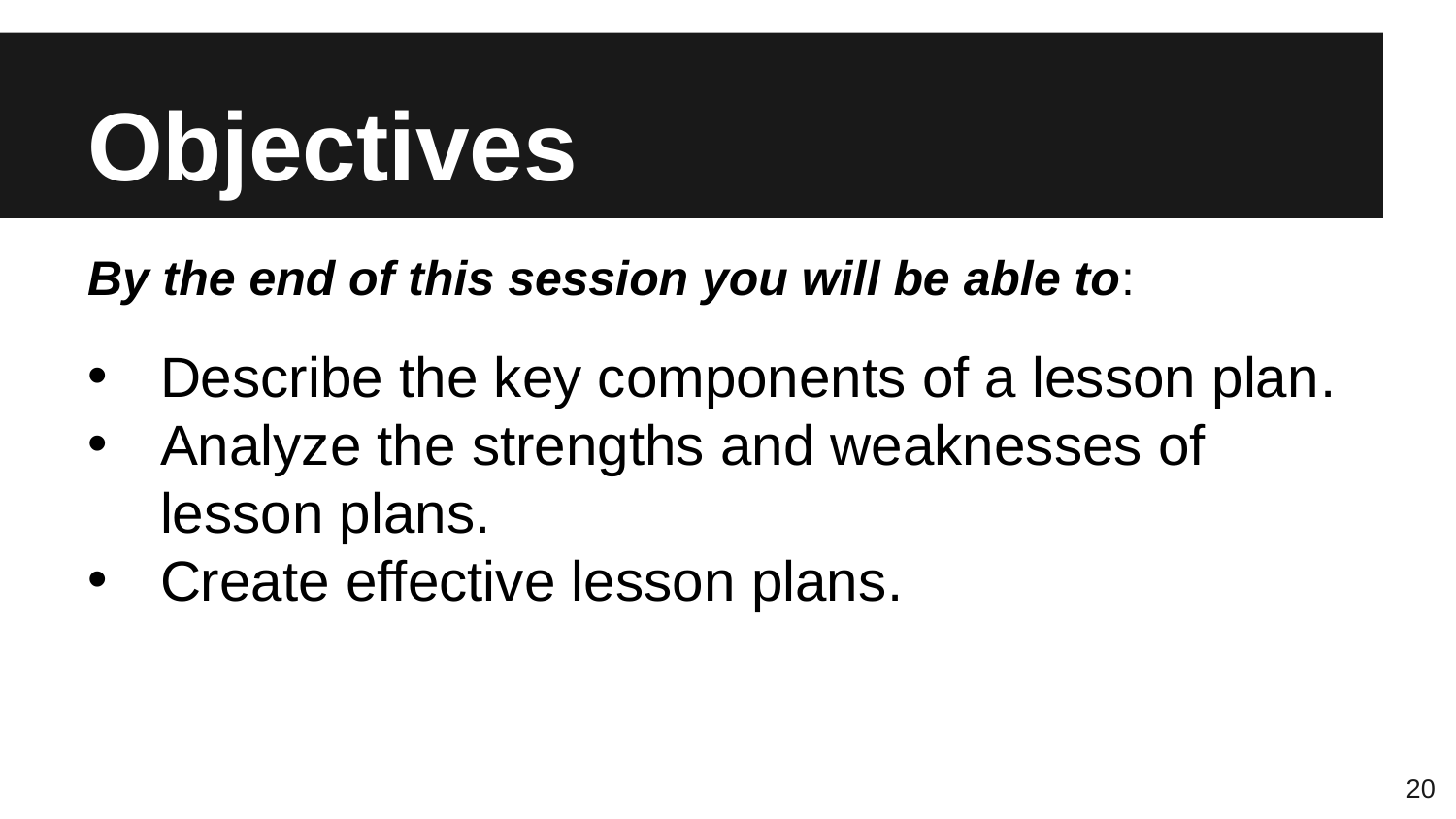

# Objectives
By the end of this session you will be able to:

Describe the key components of a lesson plan.
Analyze the strengths and weaknesses of lesson plans.
Create effective lesson plans.

20